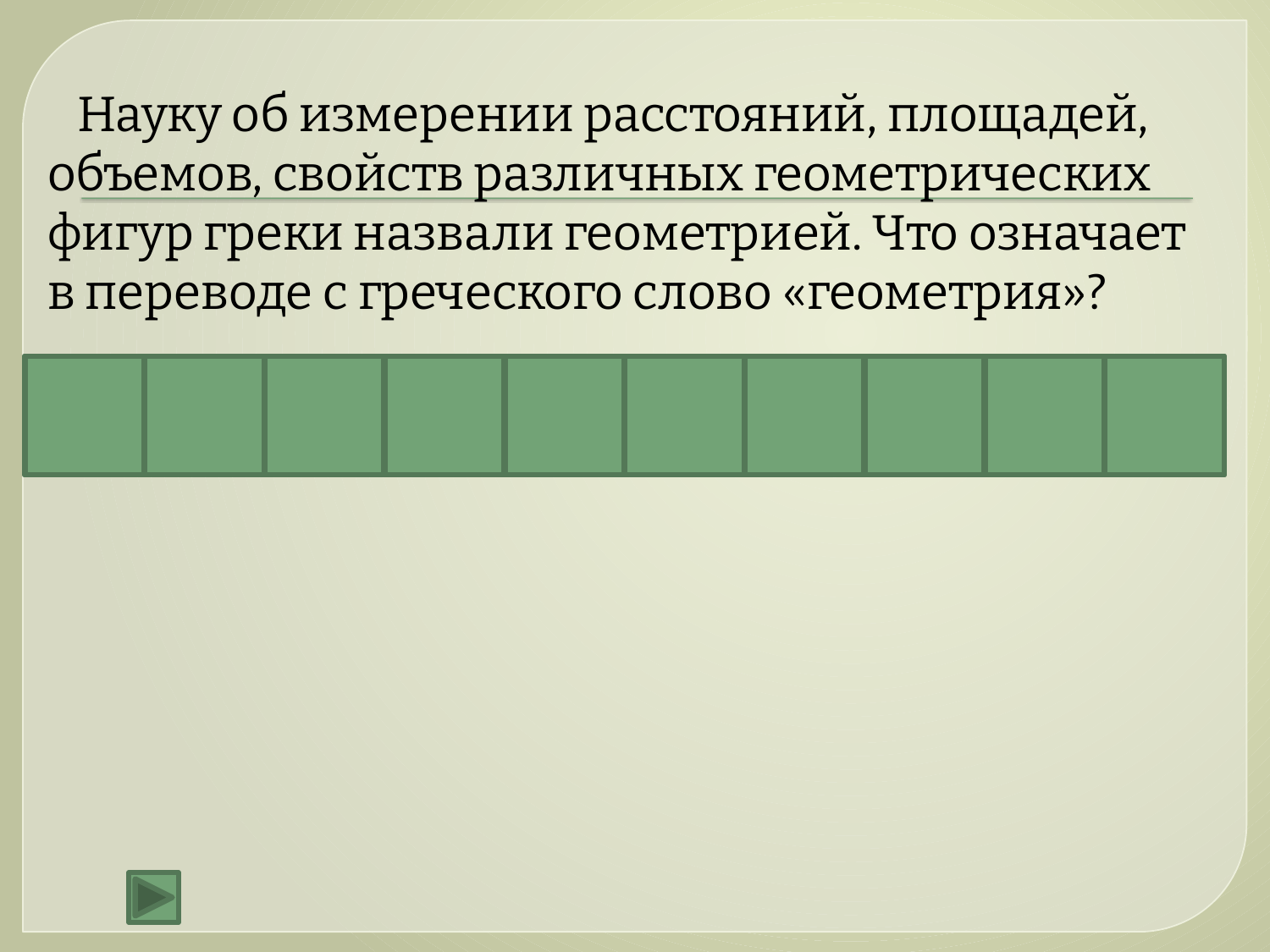

Науку об измерении расстояний, площадей, объемов, свойств различных геометрических фигур греки назвали геометрией. Что означает в переводе с греческого слово «геометрия»?
З

Е

М

Л

Е

М

Е

Р

И

Е